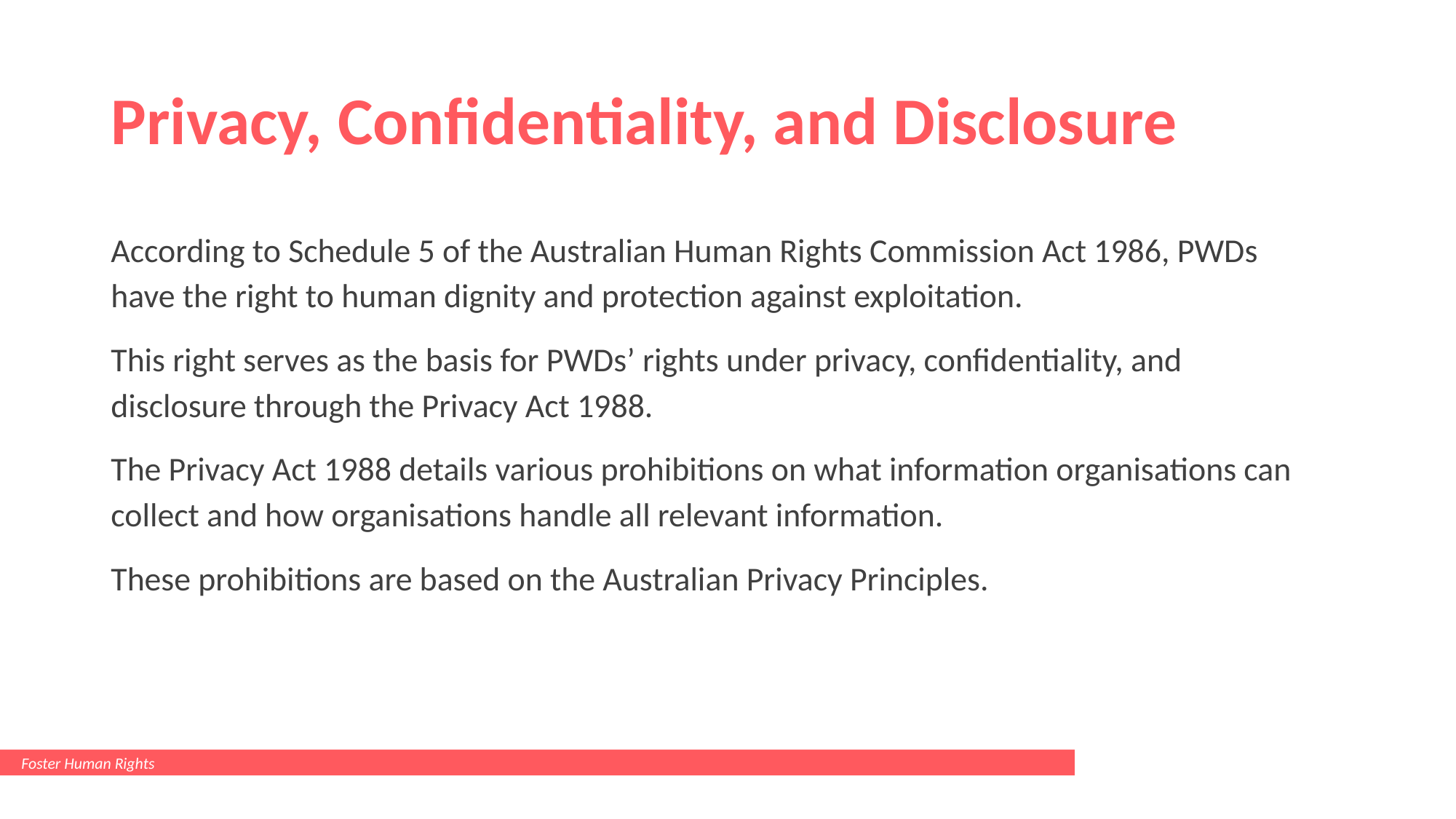

# Privacy, Confidentiality, and Disclosure
According to Schedule 5 of the Australian Human Rights Commission Act 1986, PWDs have the right to human dignity and protection against exploitation.
This right serves as the basis for PWDs’ rights under privacy, confidentiality, and disclosure through the Privacy Act 1988.
The Privacy Act 1988 details various prohibitions on what information organisations can collect and how organisations handle all relevant information.
These prohibitions are based on the Australian Privacy Principles.
Foster Human Rights